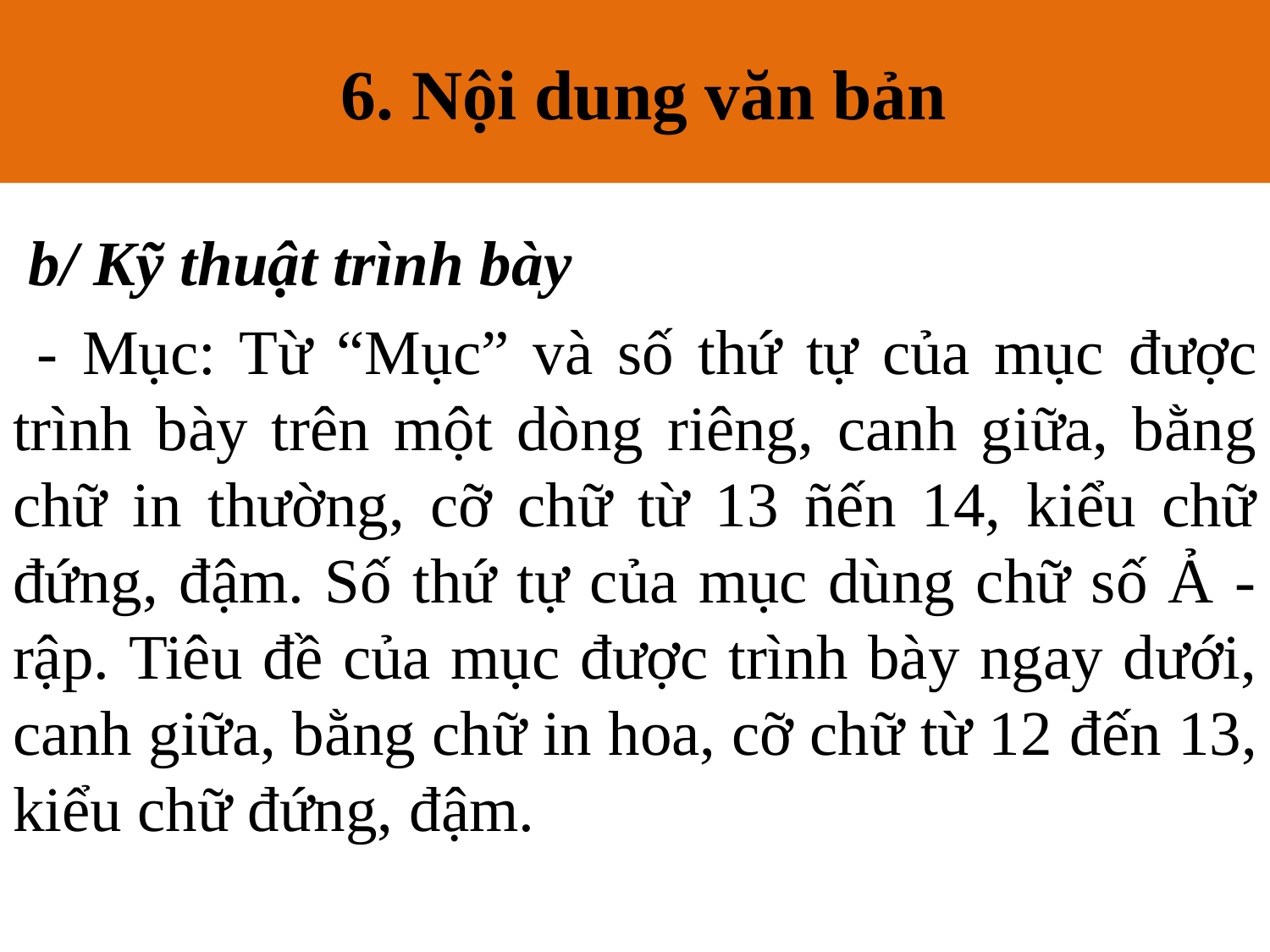

6. Nội dung văn bản
# 6. Nội dung văn bản
 b/ Kỹ thuật trình bày
 - Mục: Từ “Mục” và số thứ tự của mục được trình bày trên một dòng riêng, canh giữa, bằng chữ in thường, cỡ chữ từ 13 ñến 14, kiểu chữ đứng, đậm. Số thứ tự của mục dùng chữ số Ả - rập. Tiêu đề của mục được trình bày ngay dưới, canh giữa, bằng chữ in hoa, cỡ chữ từ 12 đến 13, kiểu chữ đứng, đậm.